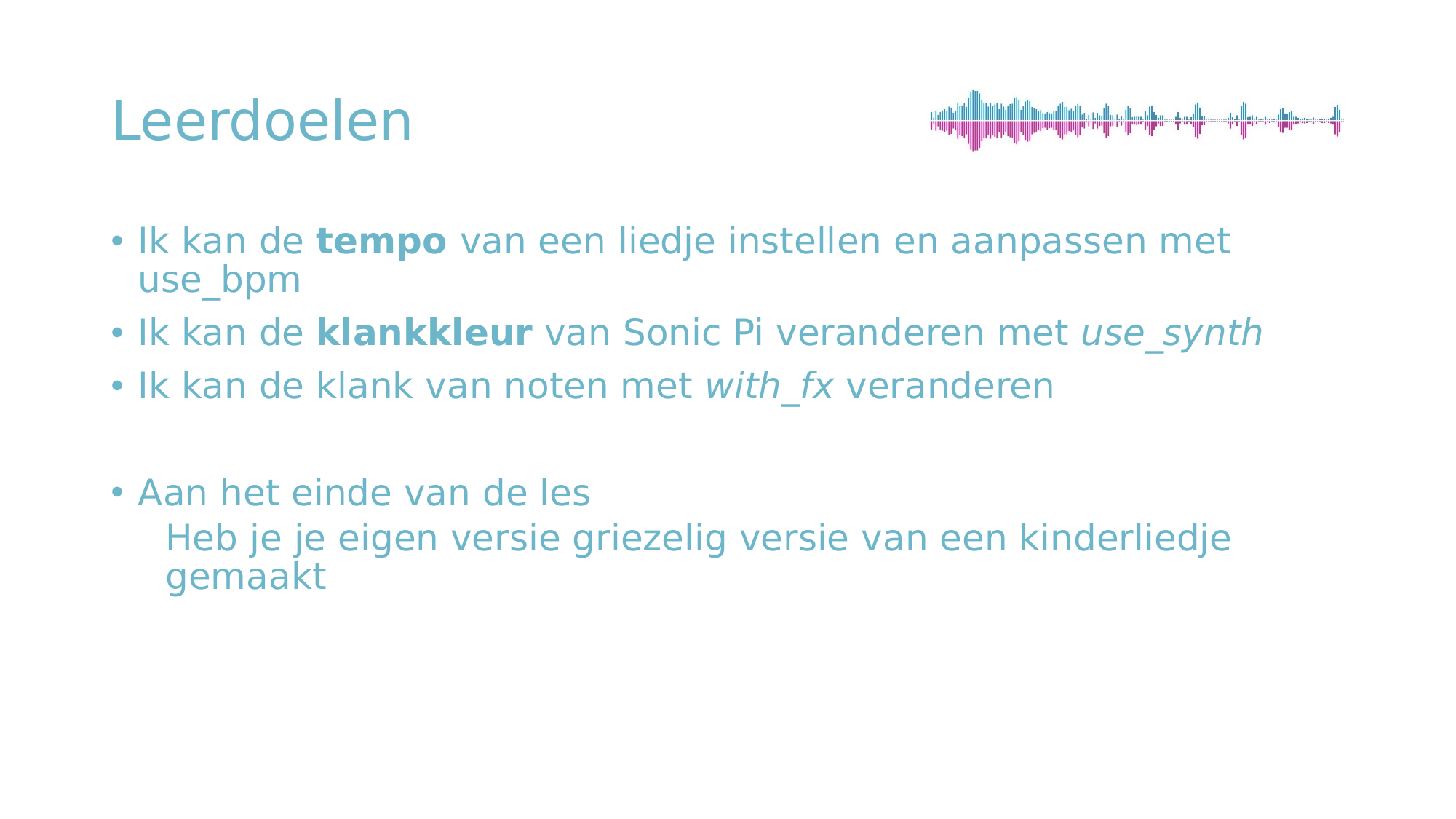

# Leerdoelen
Ik kan de tempo van een liedje instellen en aanpassen met use_bpm
Ik kan de klankkleur van Sonic Pi veranderen met use_synth
Ik kan de klank van noten met with_fx veranderen

Aan het einde van de les
Heb je je eigen versie griezelig versie van een kinderliedje gemaakt